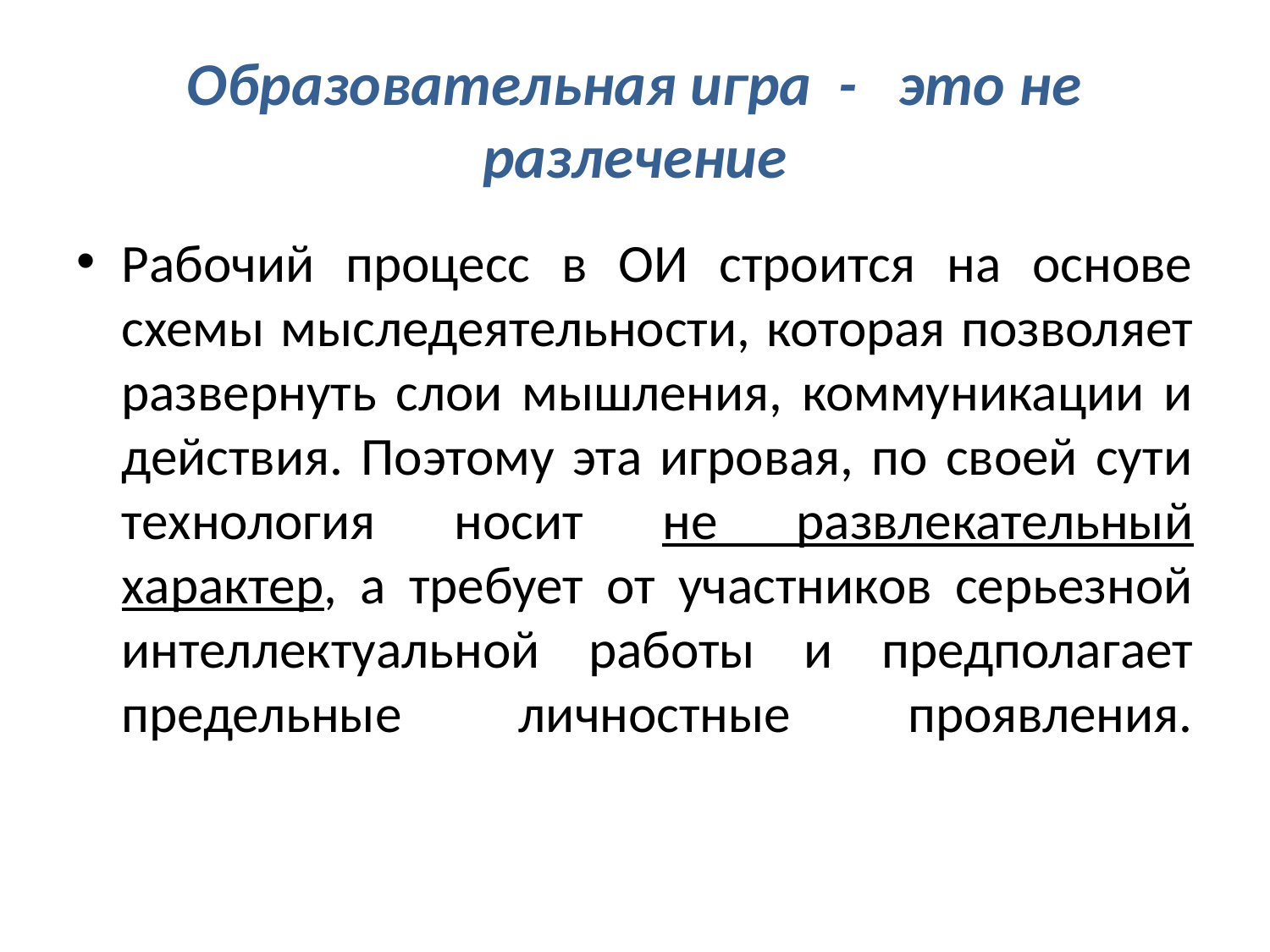

# Образовательная игра  -   это не разлечение
Рабочий процесс в ОИ строится на основе схемы мыследеятельности, которая позволяет развернуть слои мышления, коммуникации и действия. Поэтому эта игровая, по своей сути технология носит не развлекательный характер, а требует от участников серьезной интеллектуальной работы и предполагает предельные личностные проявления.